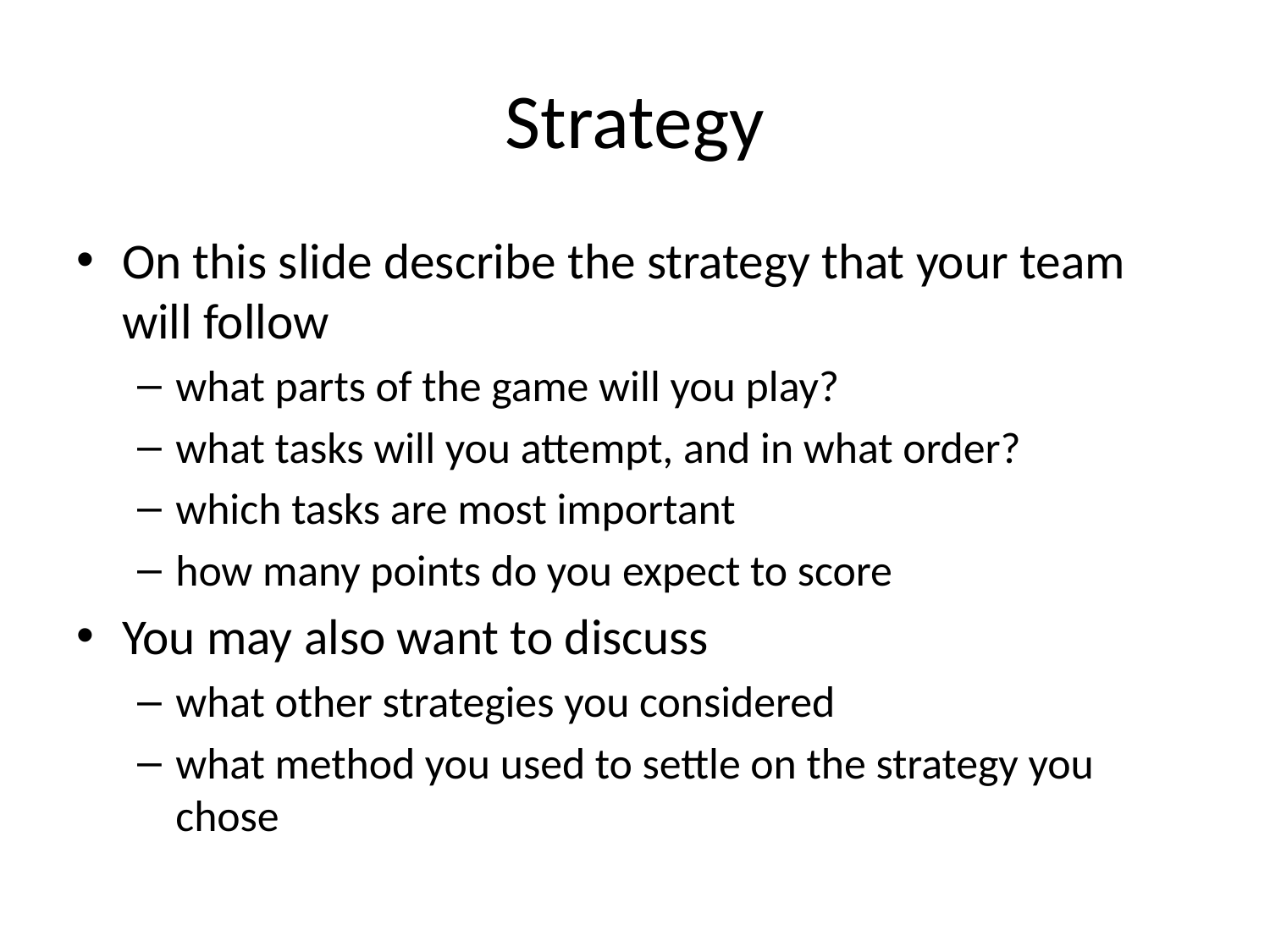

# Strategy
On this slide describe the strategy that your team will follow
what parts of the game will you play?
what tasks will you attempt, and in what order?
which tasks are most important
how many points do you expect to score
You may also want to discuss
what other strategies you considered
what method you used to settle on the strategy you chose